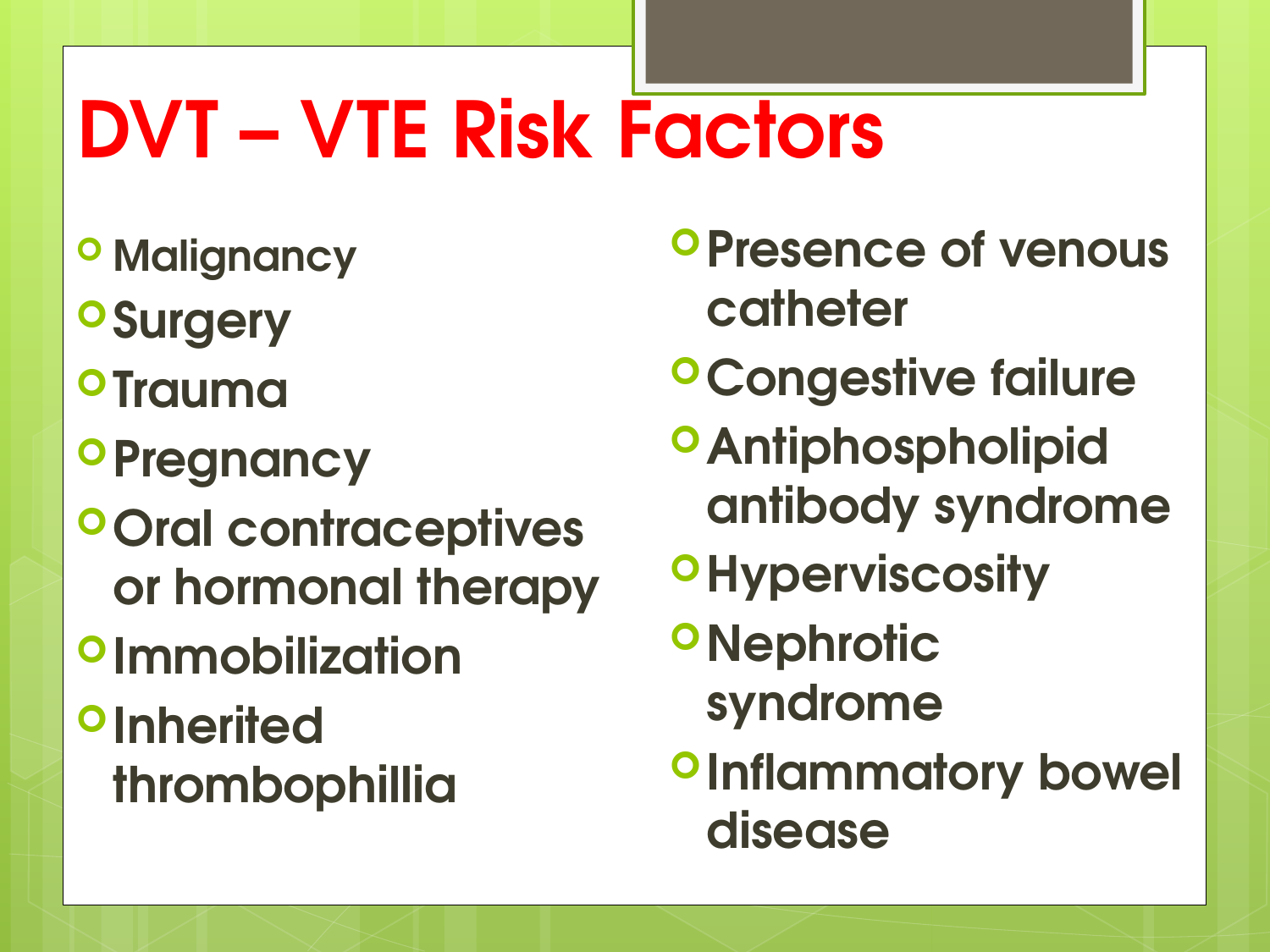

# DVT – VTE Risk Factors
Presence of venous catheter
Congestive failure
Antiphospholipid antibody syndrome
Hyperviscosity
Nephrotic syndrome
Inflammatory bowel disease
Malignancy
Surgery
Trauma
Pregnancy
Oral contraceptives or hormonal therapy
Immobilization
Inherited thrombophillia